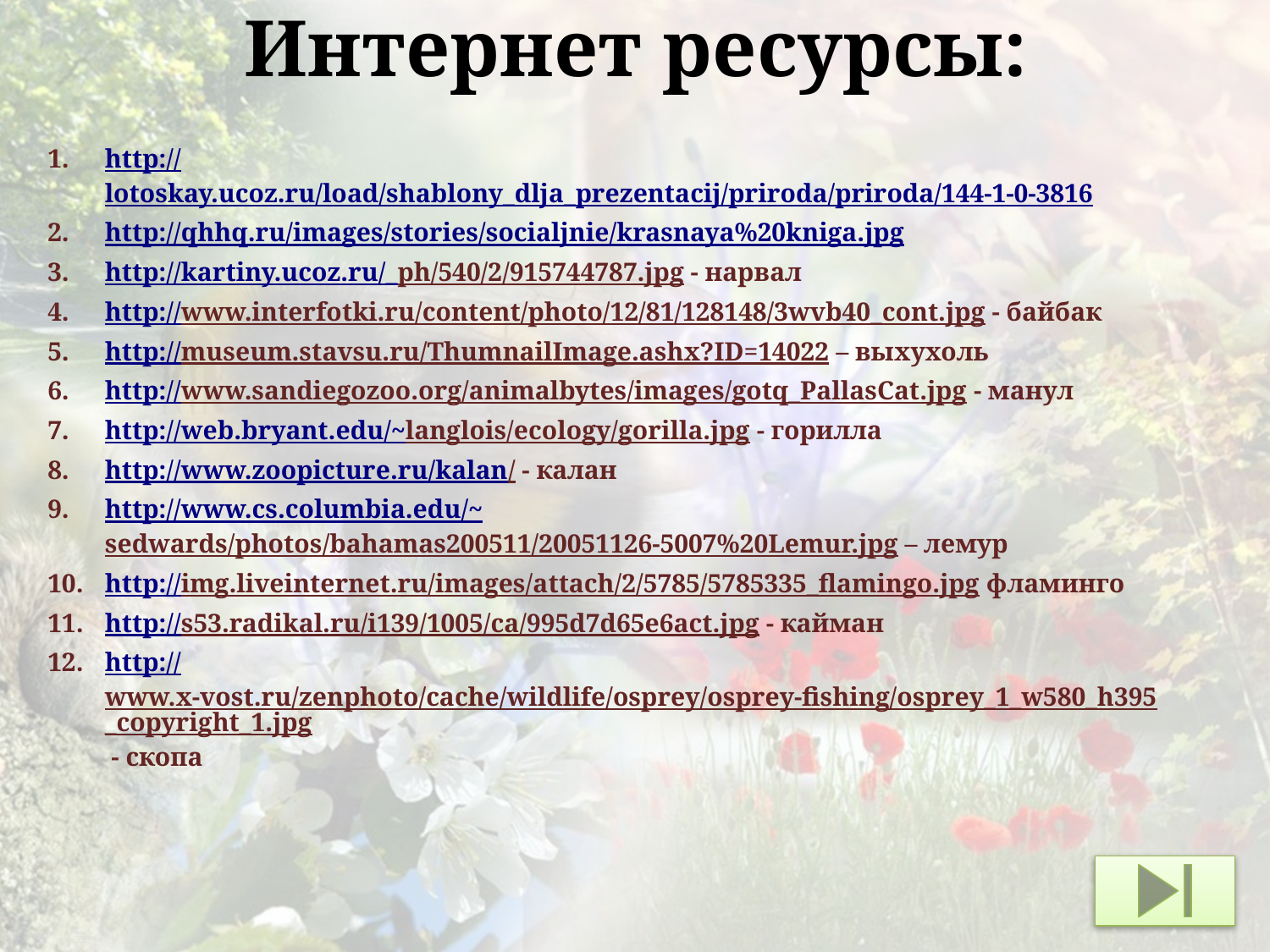

# Интернет ресурсы:
http://lotoskay.ucoz.ru/load/shablony_dlja_prezentacij/priroda/priroda/144-1-0-3816
http://qhhq.ru/images/stories/socialjnie/krasnaya%20kniga.jpg
http://kartiny.ucoz.ru/_ph/540/2/915744787.jpg - нарвал
http://www.interfotki.ru/content/photo/12/81/128148/3wvb40_cont.jpg - байбак
http://museum.stavsu.ru/ThumnailImage.ashx?ID=14022 – выхухоль
http://www.sandiegozoo.org/animalbytes/images/gotq_PallasCat.jpg - манул
http://web.bryant.edu/~langlois/ecology/gorilla.jpg - горилла
http://www.zoopicture.ru/kalan/ - калан
http://www.cs.columbia.edu/~sedwards/photos/bahamas200511/20051126-5007%20Lemur.jpg – лемур
http://img.liveinternet.ru/images/attach/2/5785/5785335_flamingo.jpg фламинго
http://s53.radikal.ru/i139/1005/ca/995d7d65e6act.jpg - кайман
http://www.x-vost.ru/zenphoto/cache/wildlife/osprey/osprey-fishing/osprey_1_w580_h395_copyright_1.jpg - скопа